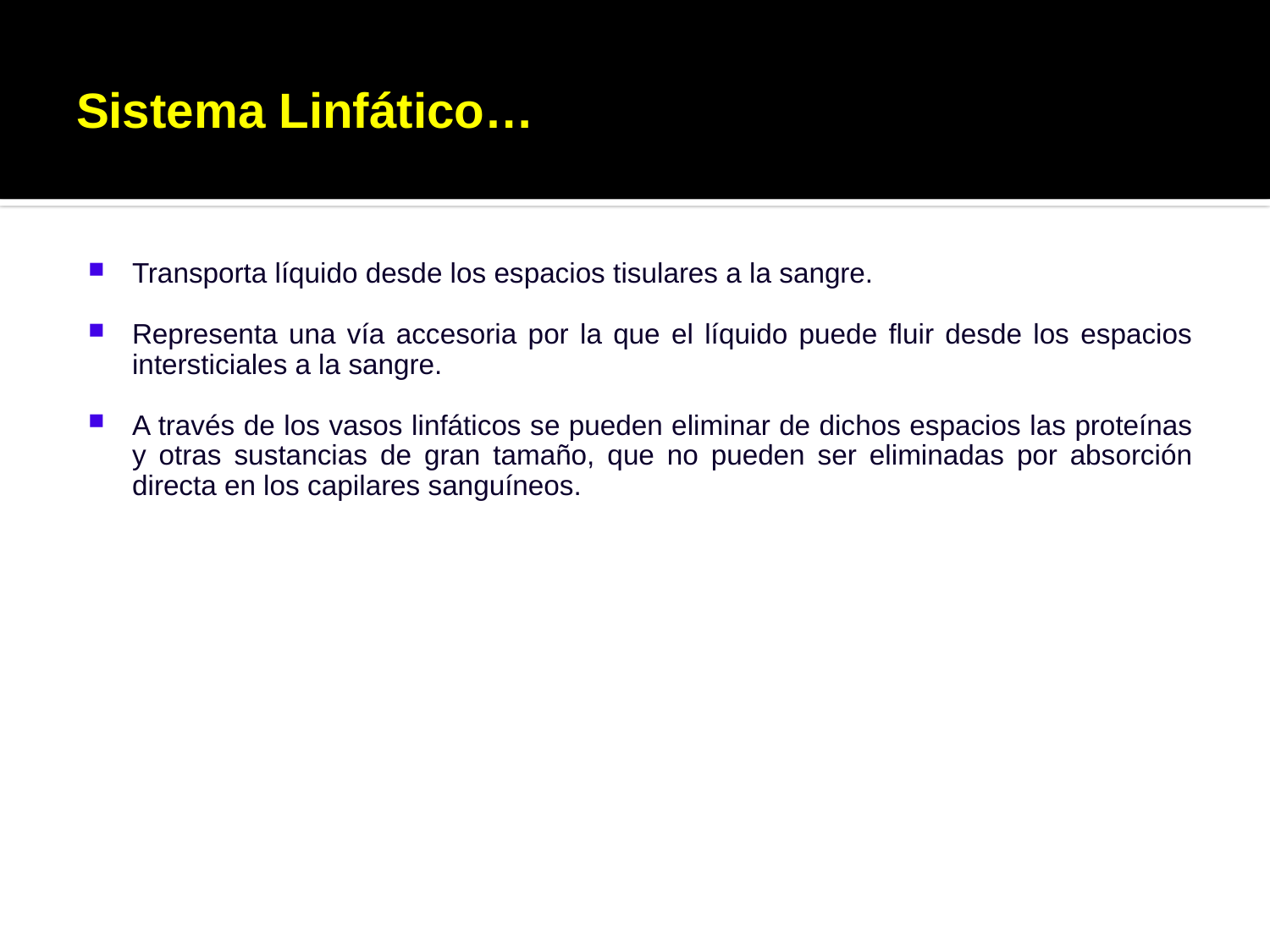

# Sistema Linfático…
Transporta líquido desde los espacios tisulares a la sangre.

Representa una vía accesoria por la que el líquido puede fluir desde los espacios intersticiales a la sangre.

A través de los vasos linfáticos se pueden eliminar de dichos espacios las proteínas y otras sustancias de gran tamaño, que no pueden ser eliminadas por absorción directa en los capilares sanguíneos.